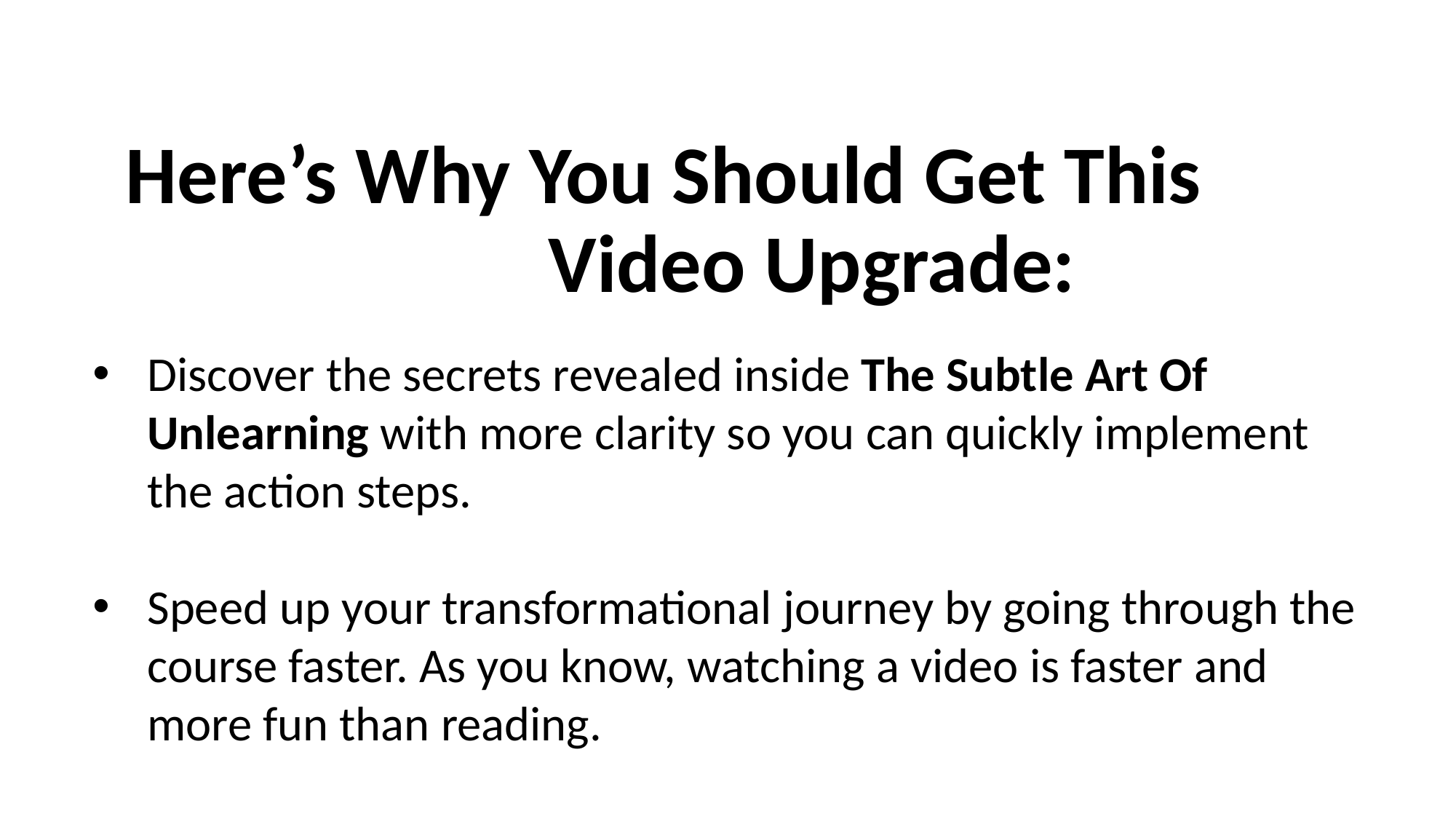

Discover the secrets revealed inside The Subtle Art Of Unlearning with more clarity so you can quickly implement the action steps.

Speed up your transformational journey by going through the course faster. As you know, watching a video is faster and more fun than reading.
# Here’s Why You Should Get This                 Video Upgrade: